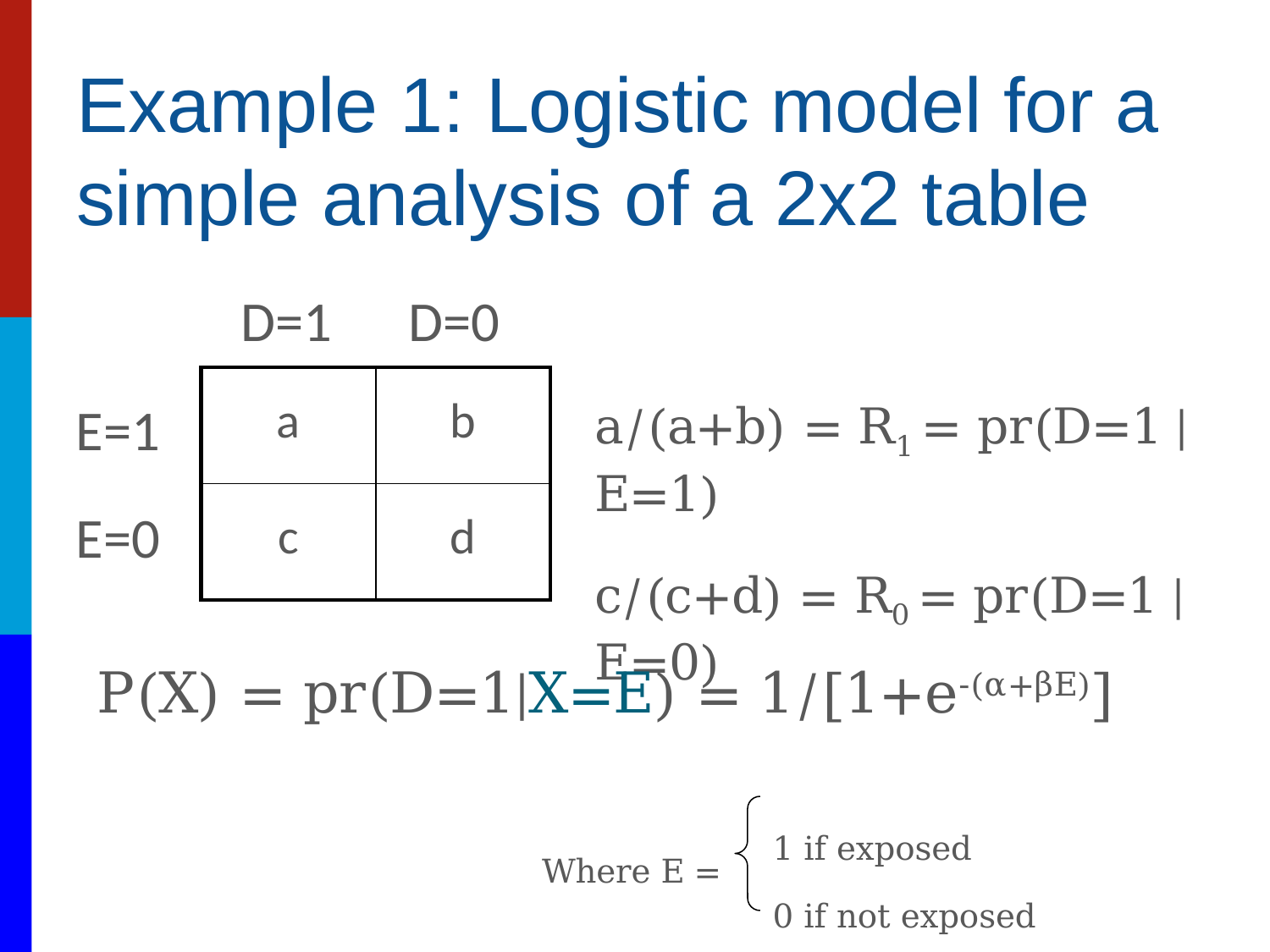

# Example 1: Logistic model for a simple analysis of a 2x2 table

D=1      D=0
| a | b |
| --- | --- |
| c | d |
E=1
a/(a+b) = R1 = pr(D=1 | E=1)
c/(c+d) = R0 = pr(D=1 | E=0)
E=0
P(X) = pr(D=1|X=E) = 1/[1+e-(α+βE)]

1 if exposed
0 if not exposed
Where E =